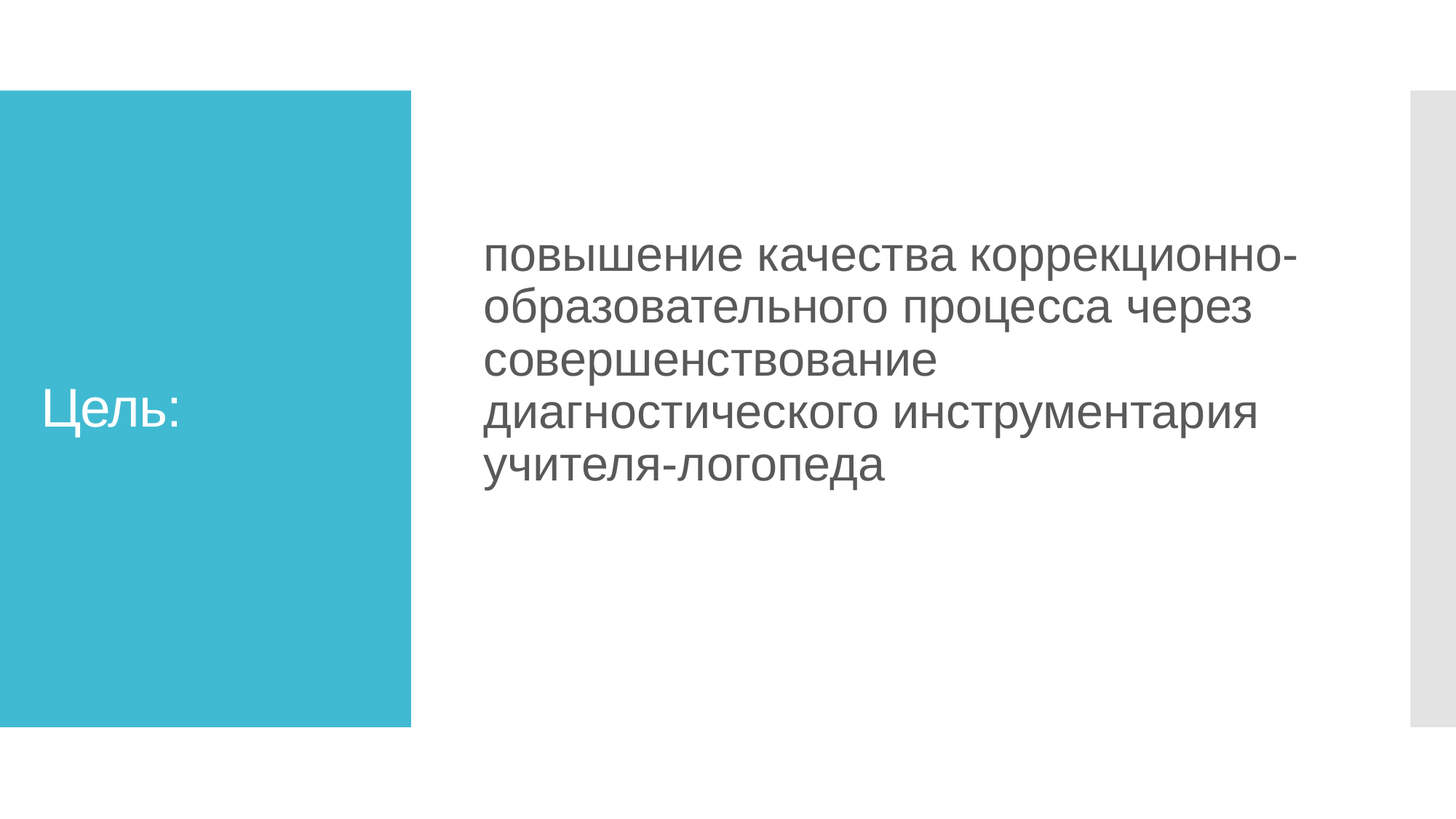

повышение качества коррекционно-образовательного процесса через совершенствование диагностического инструментария учителя-логопеда
# Цель: